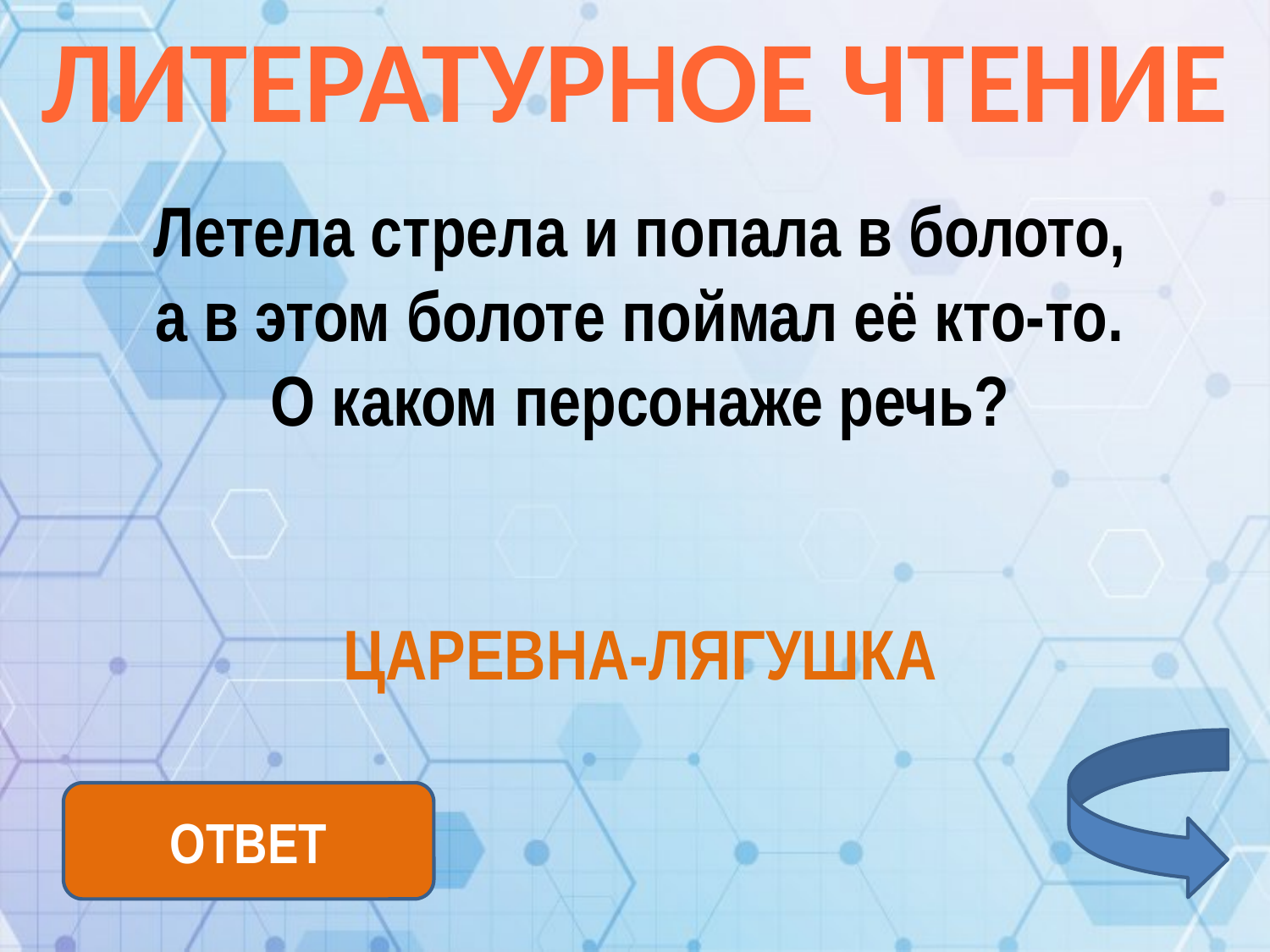

ЛИТЕРАТУРНОЕ ЧТЕНИЕ
Летела стрела и попала в болото, а в этом болоте поймал её кто-то. О каком персонаже речь?

ЦАРЕВНА-ЛЯГУШКА

ОТВЕТ